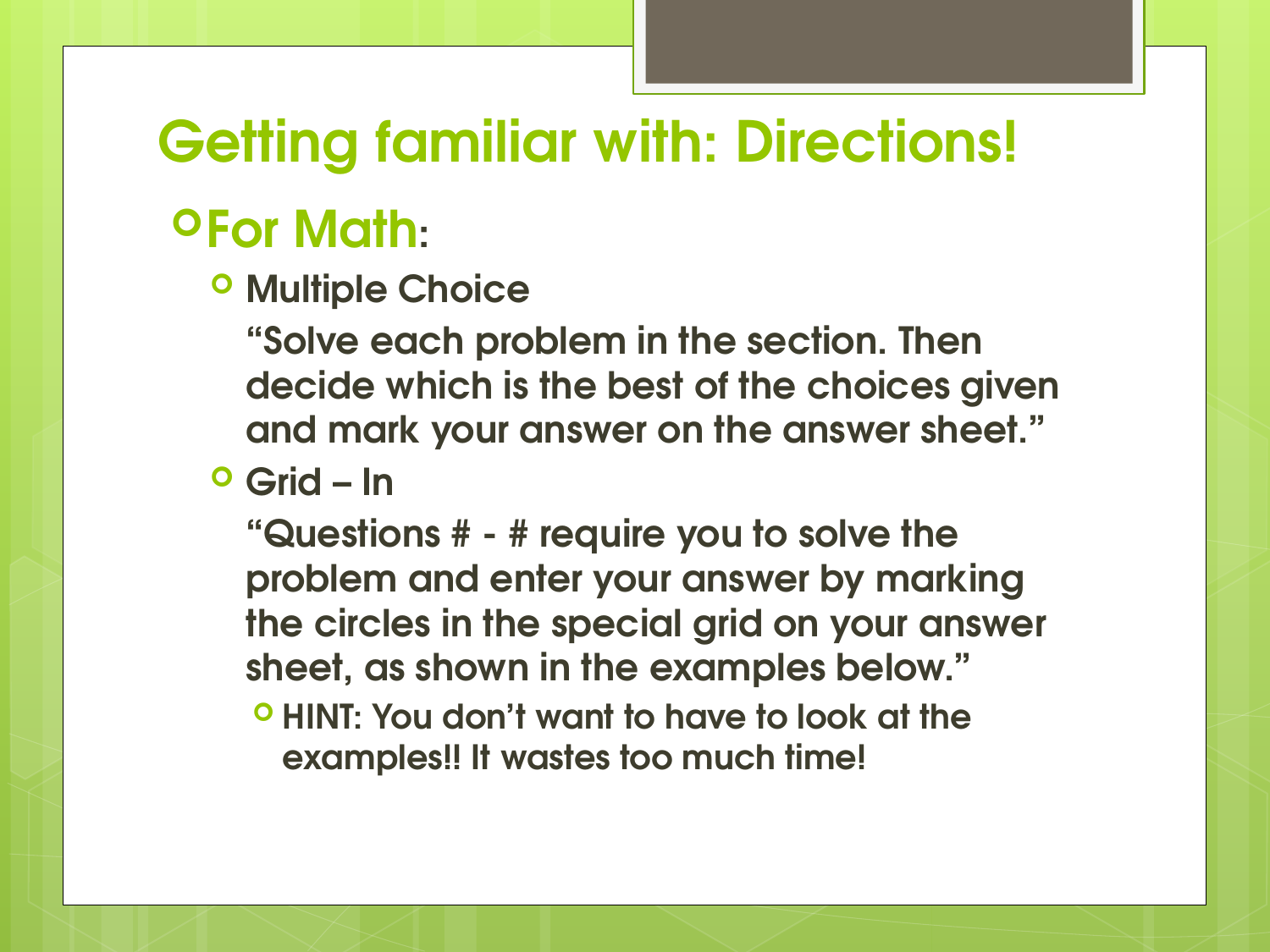

# Getting familiar with: Directions!
For Math:
Multiple Choice
	“Solve each problem in the section. Then decide which is the best of the choices given and mark your answer on the answer sheet.”
Grid – In
	“Questions # - # require you to solve the problem and enter your answer by marking the circles in the special grid on your answer sheet, as shown in the examples below.”
HINT: You don’t want to have to look at the examples!! It wastes too much time!